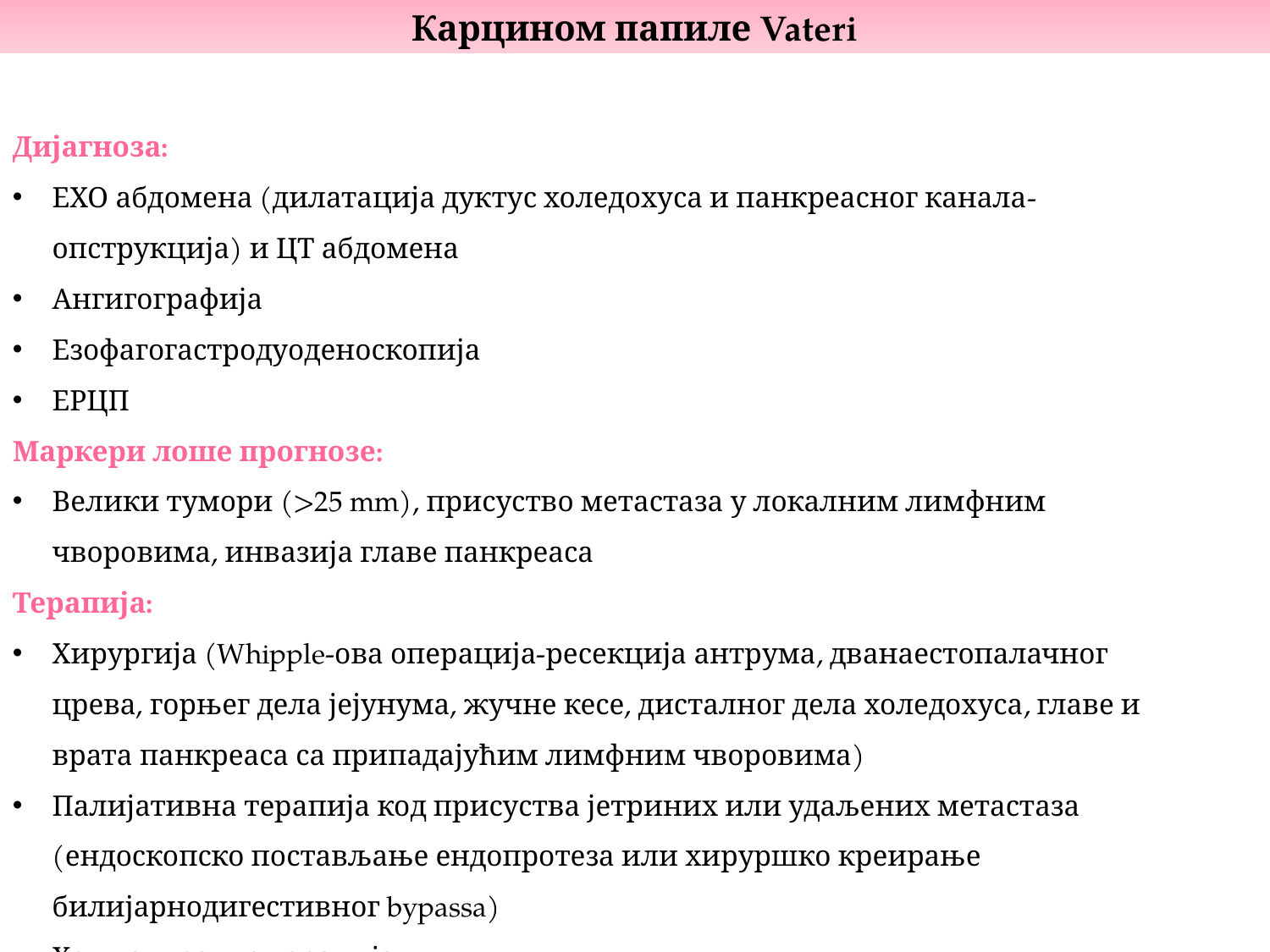

Карцином папиле Vateri
Дијагноза:
ЕХО абдомена (дилатација дуктус холедохуса и панкреасног канала-опструкција) и ЦТ абдомена
Ангигографија
Езофагогастродуоденоскопија
ЕРЦП
Маркери лоше прогнозе:
Велики тумори (>25 mm), присуство метастаза у локалним лимфним чворовима, инвазија главе панкреаса
Терапија:
Хирургија (Whipple-ова операција-ресекција антрума, дванаестопалачног црева, горњег дела јејунума, жучне кесе, дисталног дела холедохуса, главе и врата панкреаса са припадајућим лимфним чворовима)
Палијативна терапија код присуства јетриних или удаљених метастаза (ендоскопско постављање ендопротеза или хируршко креирање билијарнодигестивног bypassa)
Хемио и радио терапија